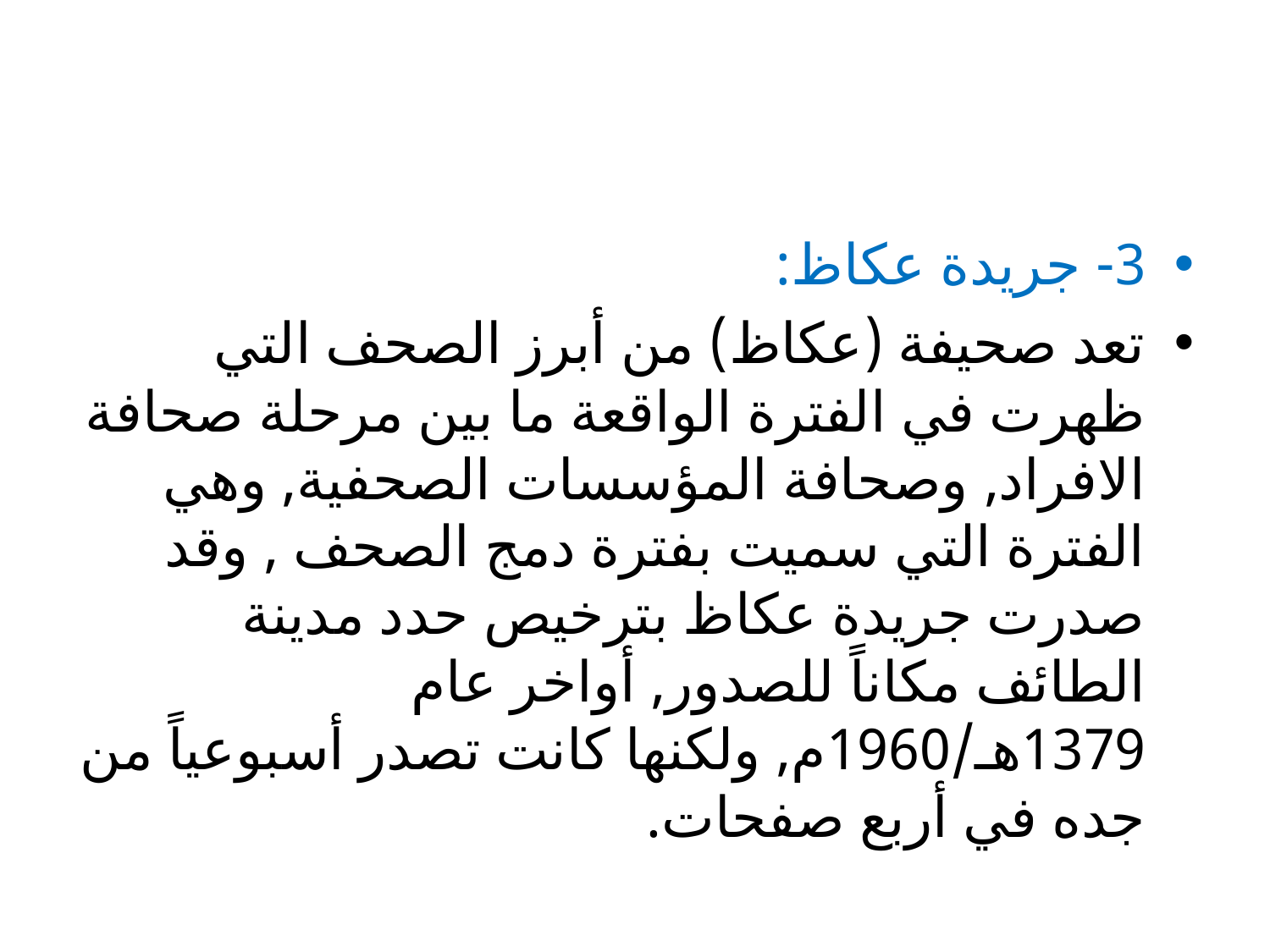

#
3- جريدة عكاظ:
تعد صحيفة (عكاظ) من أبرز الصحف التي ظهرت في الفترة الواقعة ما بين مرحلة صحافة الافراد, وصحافة المؤسسات الصحفية, وهي الفترة التي سميت بفترة دمج الصحف , وقد صدرت جريدة عكاظ بترخيص حدد مدينة الطائف مكاناً للصدور, أواخر عام 1379هـ/1960م, ولكنها كانت تصدر أسبوعياً من جده في أربع صفحات.